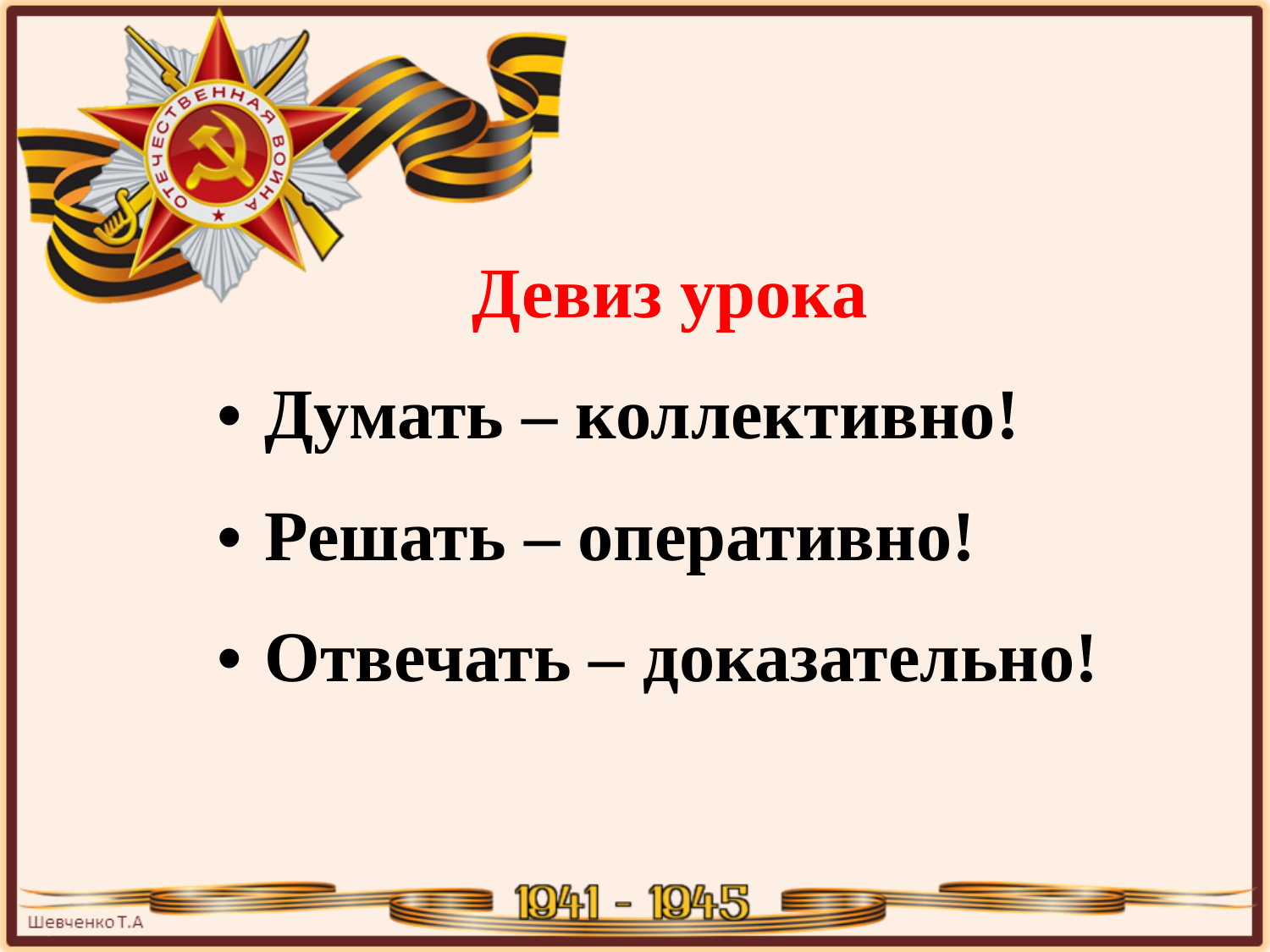

Девиз урока
Думать – коллективно!
Решать – оперативно!
Отвечать – доказательно!